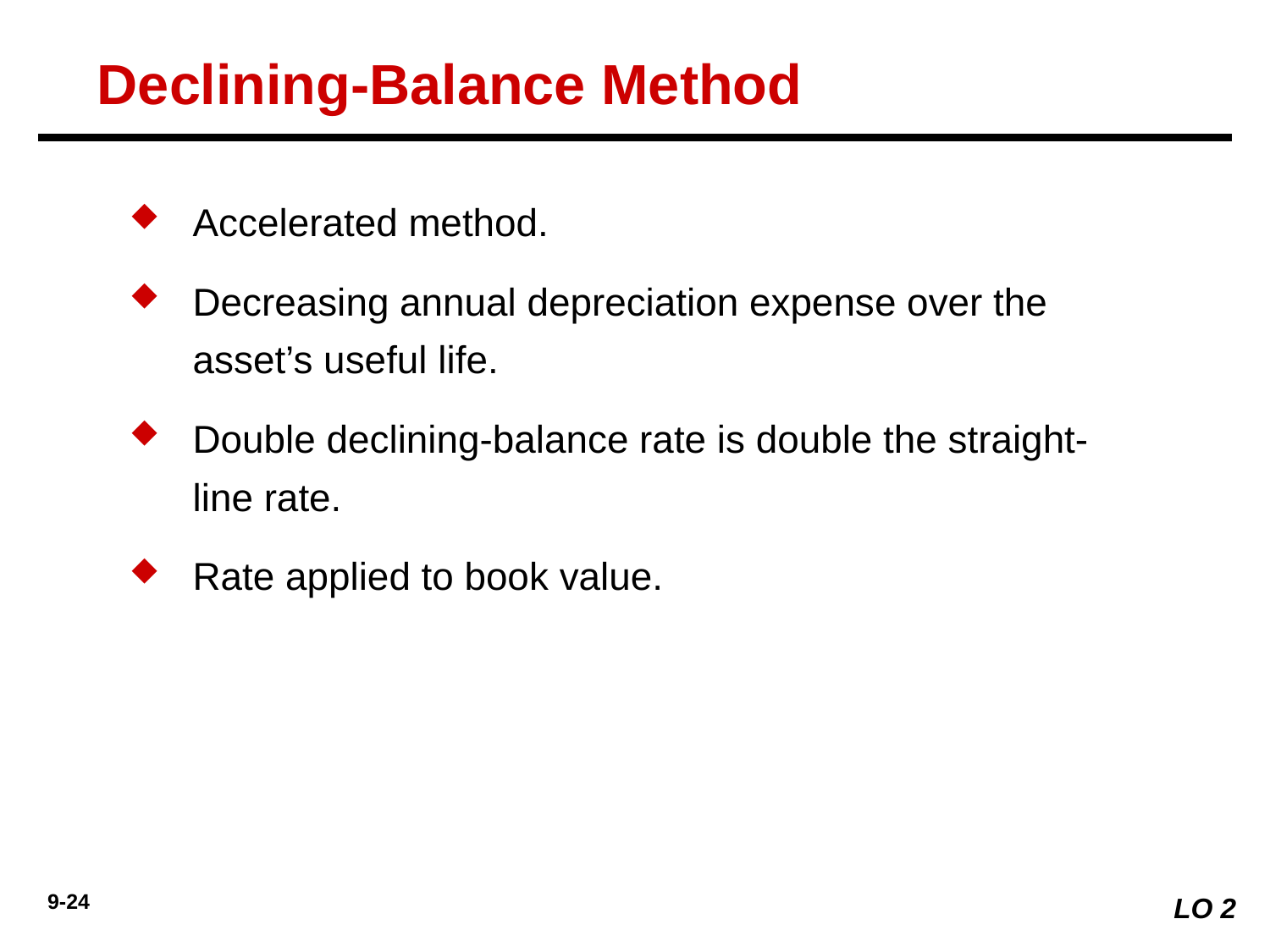

Declining-Balance Method

Accelerated method.
Decreasing annual depreciation expense over the asset’s useful life.
Double declining-balance rate is double the straight-line rate.
Rate applied to book value.
LO 2